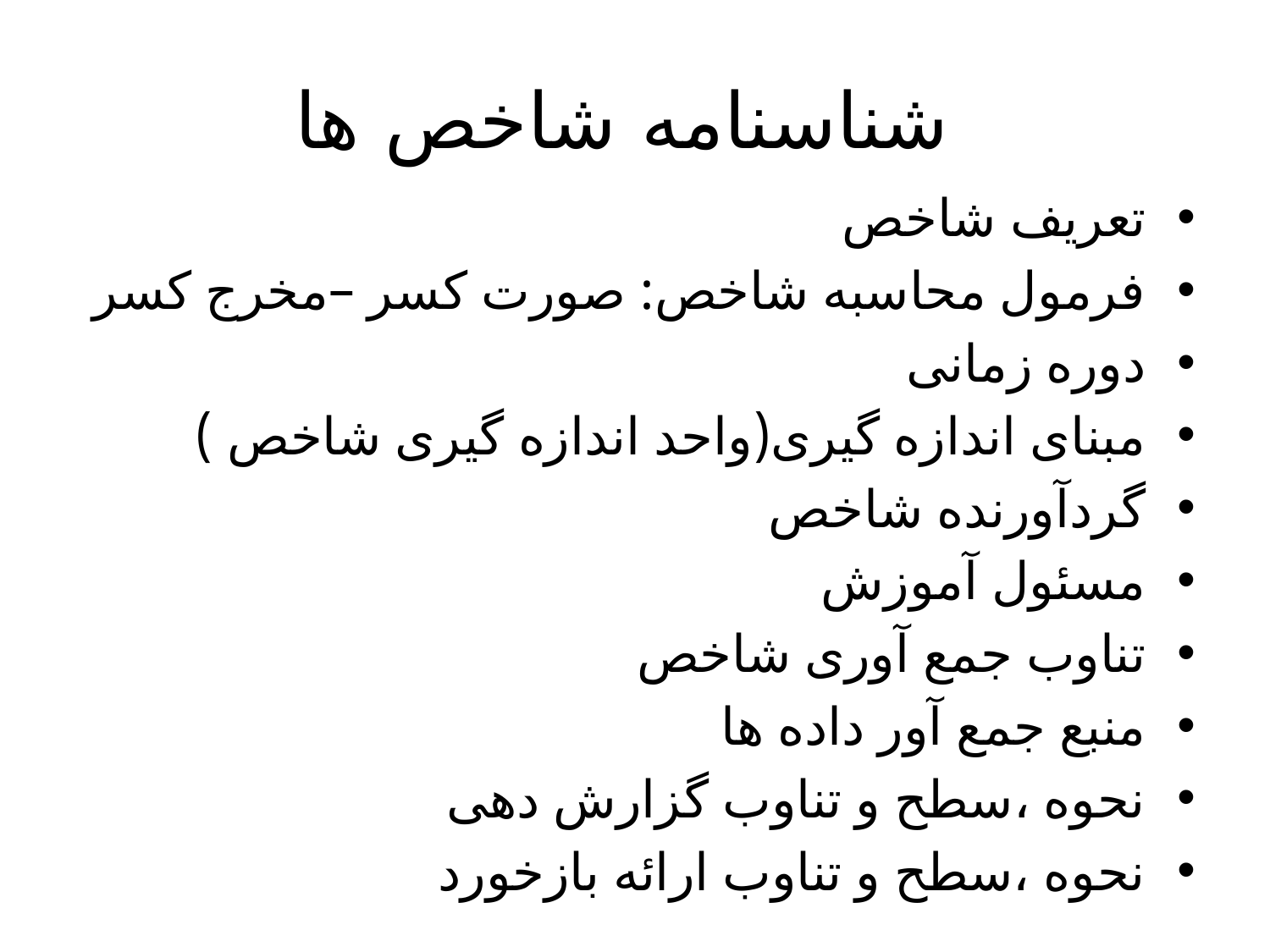

# شناسنامه شاخص ها
تعریف شاخص
فرمول محاسبه شاخص: صورت کسر –مخرج کسر
دوره زمانی
مبنای اندازه گیری(واحد اندازه گیری شاخص )
گردآورنده شاخص
مسئول آموزش
تناوب جمع آوری شاخص
منبع جمع آور داده ها
نحوه ،سطح و تناوب گزارش دهی
نحوه ،سطح و تناوب ارائه بازخورد